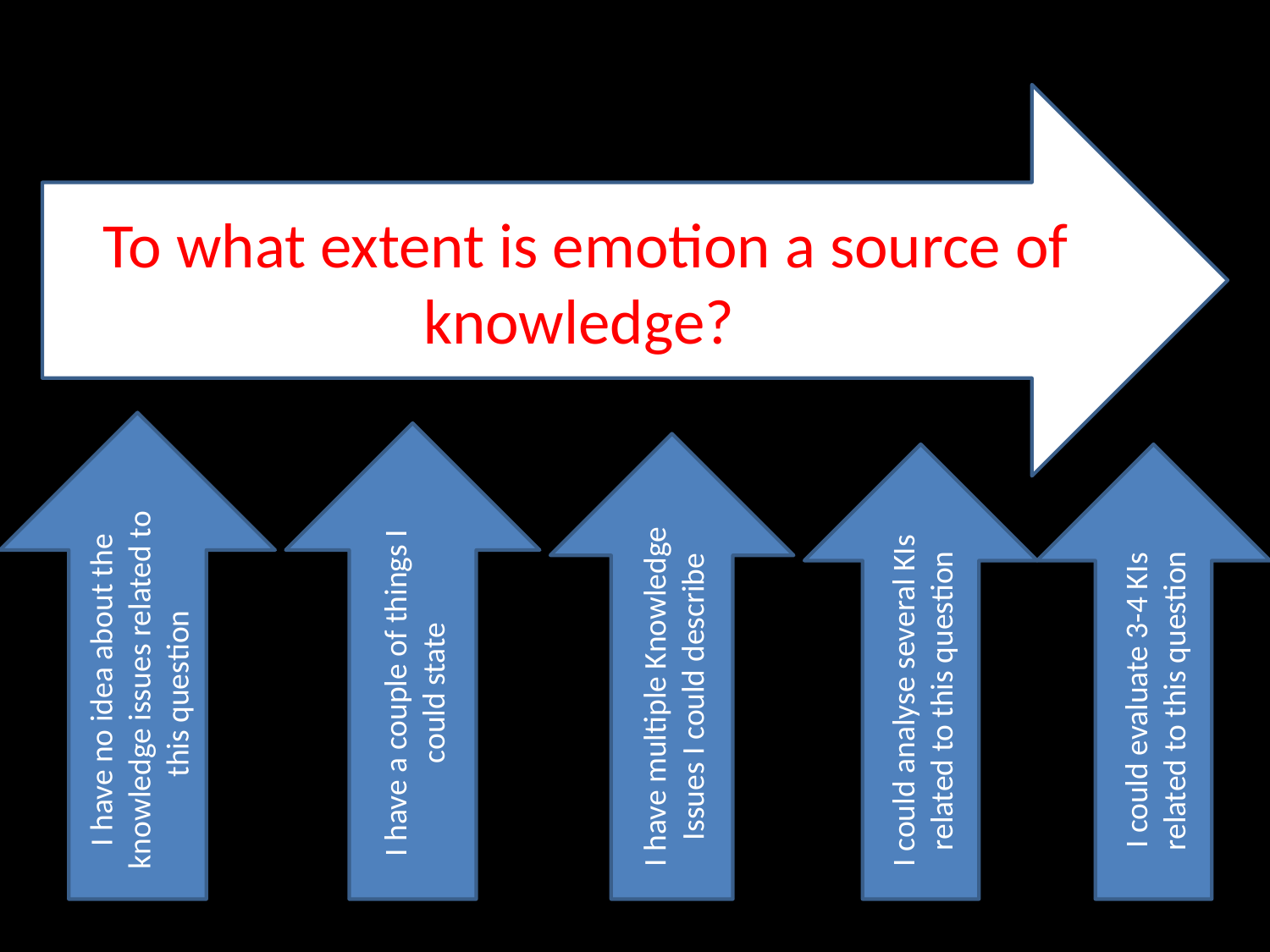

To what extent is emotion a source of knowledge?
I have no idea about the knowledge issues related to this question
I have a couple of things I could state
I have multiple Knowledge Issues I could describe
I could analyse several KIs related to this question
I could evaluate 3-4 KIs related to this question